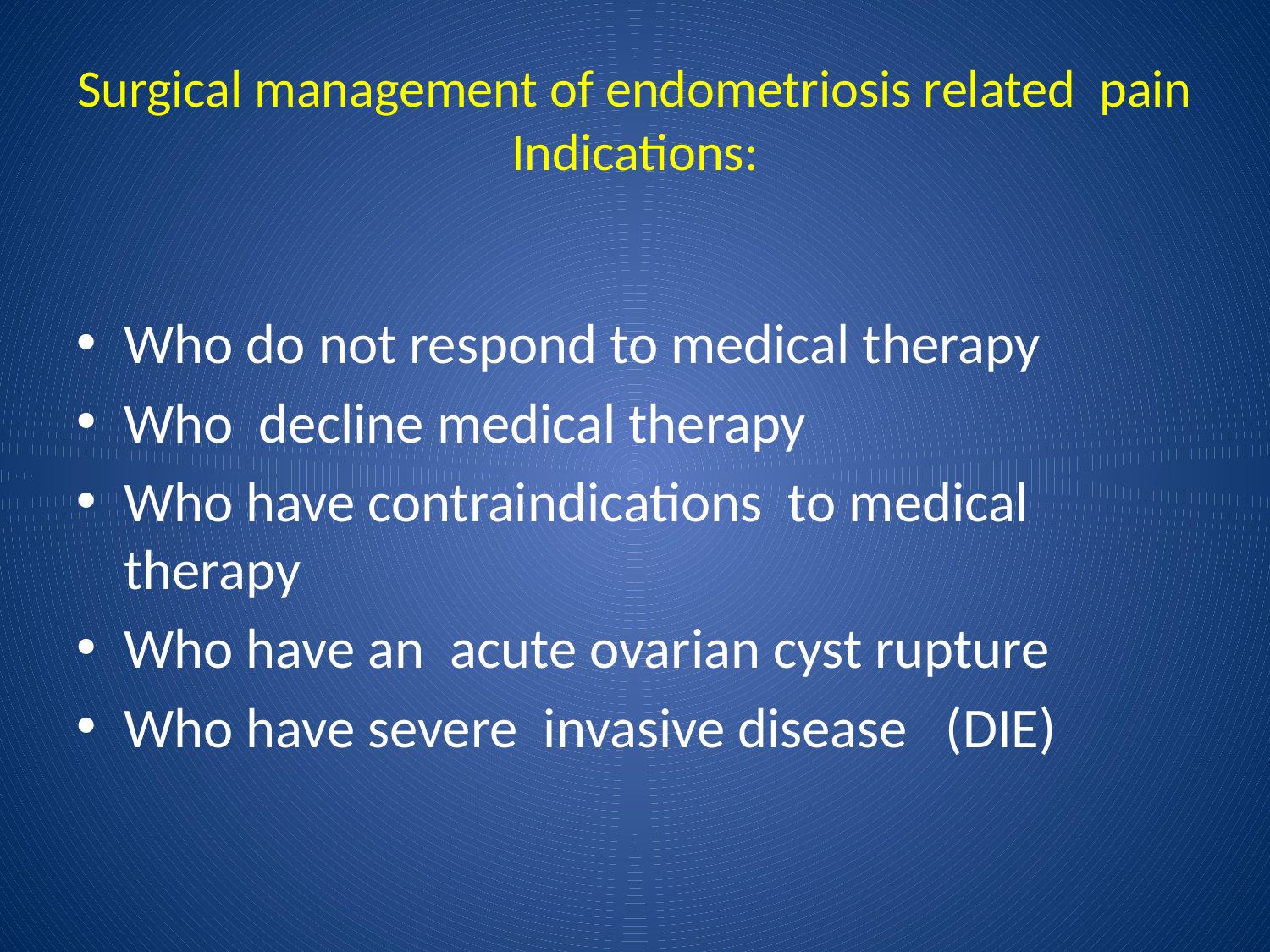

# Surgical management of endometriosis related  pain Indications:

Who do not respond to medical therapy
Who  decline medical therapy
Who have contraindications  to medical therapy
Who have an  acute ovarian cyst rupture
Who have severe  invasive disease   (DIE)